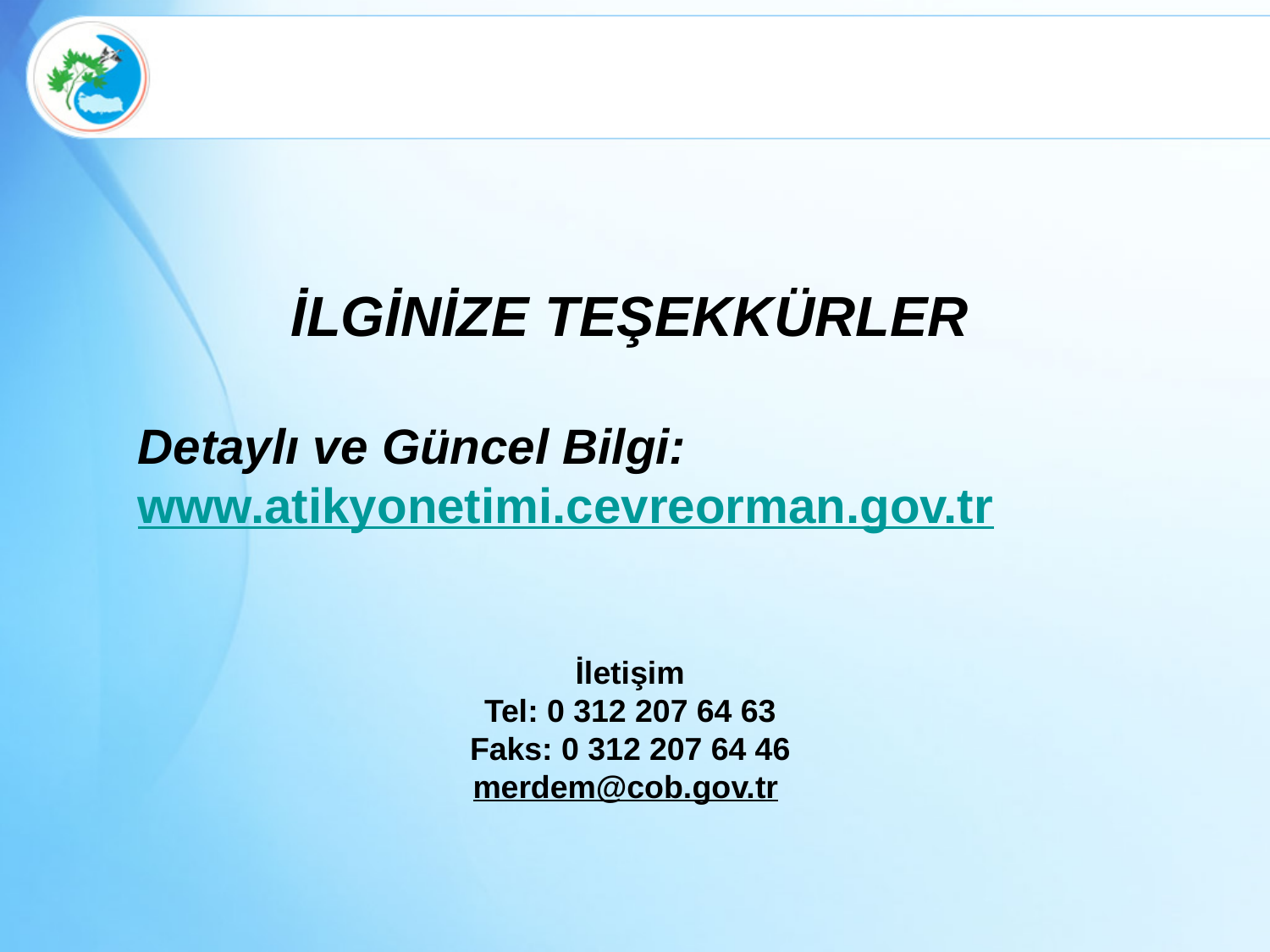

İLGİNİZE TEŞEKKÜRLER

Detaylı ve Güncel Bilgi:
www.atikyonetimi.cevreorman.gov.tr

İletişim
Tel: 0 312 207 64 63
Faks: 0 312 207 64 46
merdem@cob.gov.tr